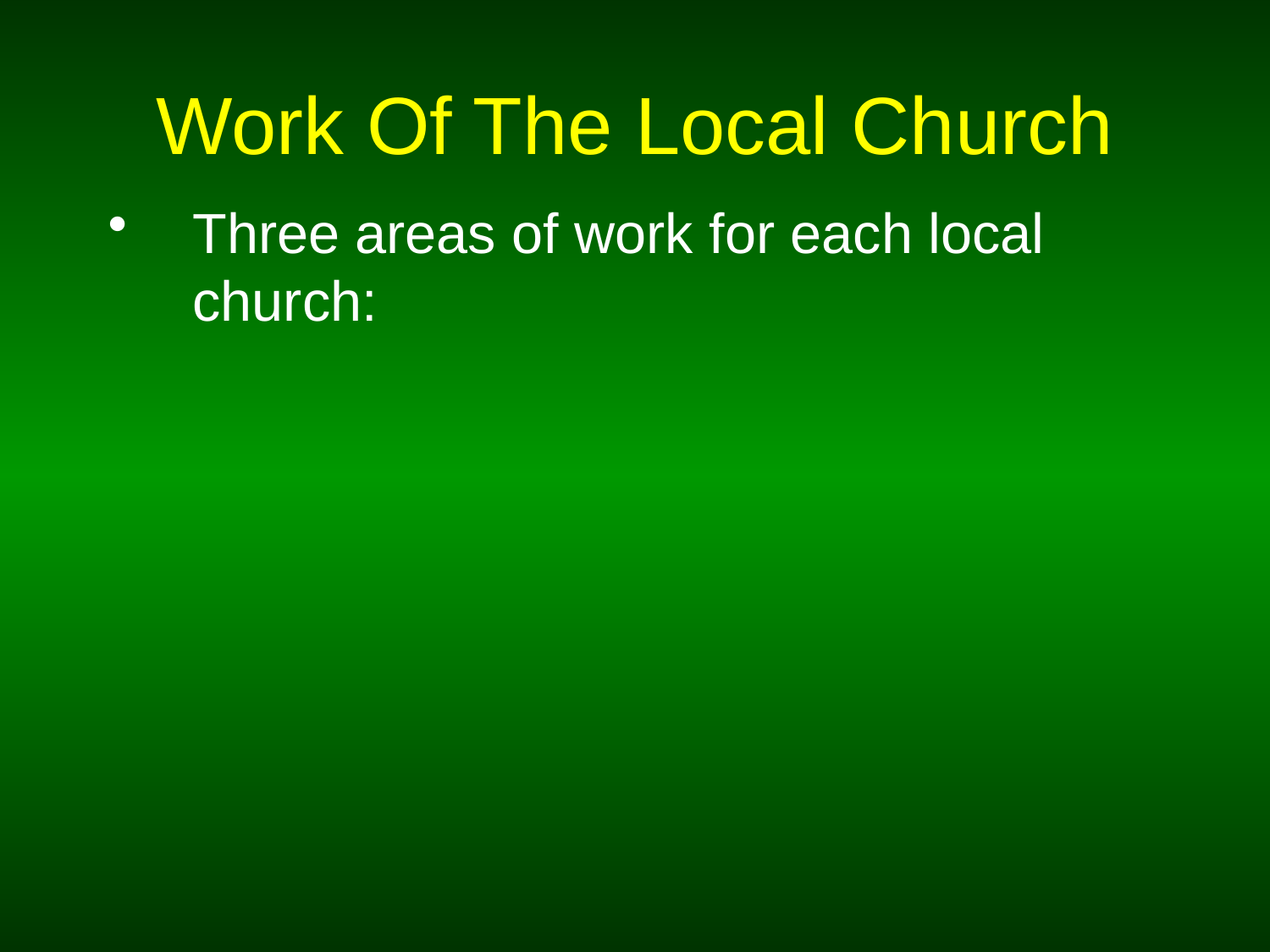

# Work Of The Local Church
Three areas of work for each local church: